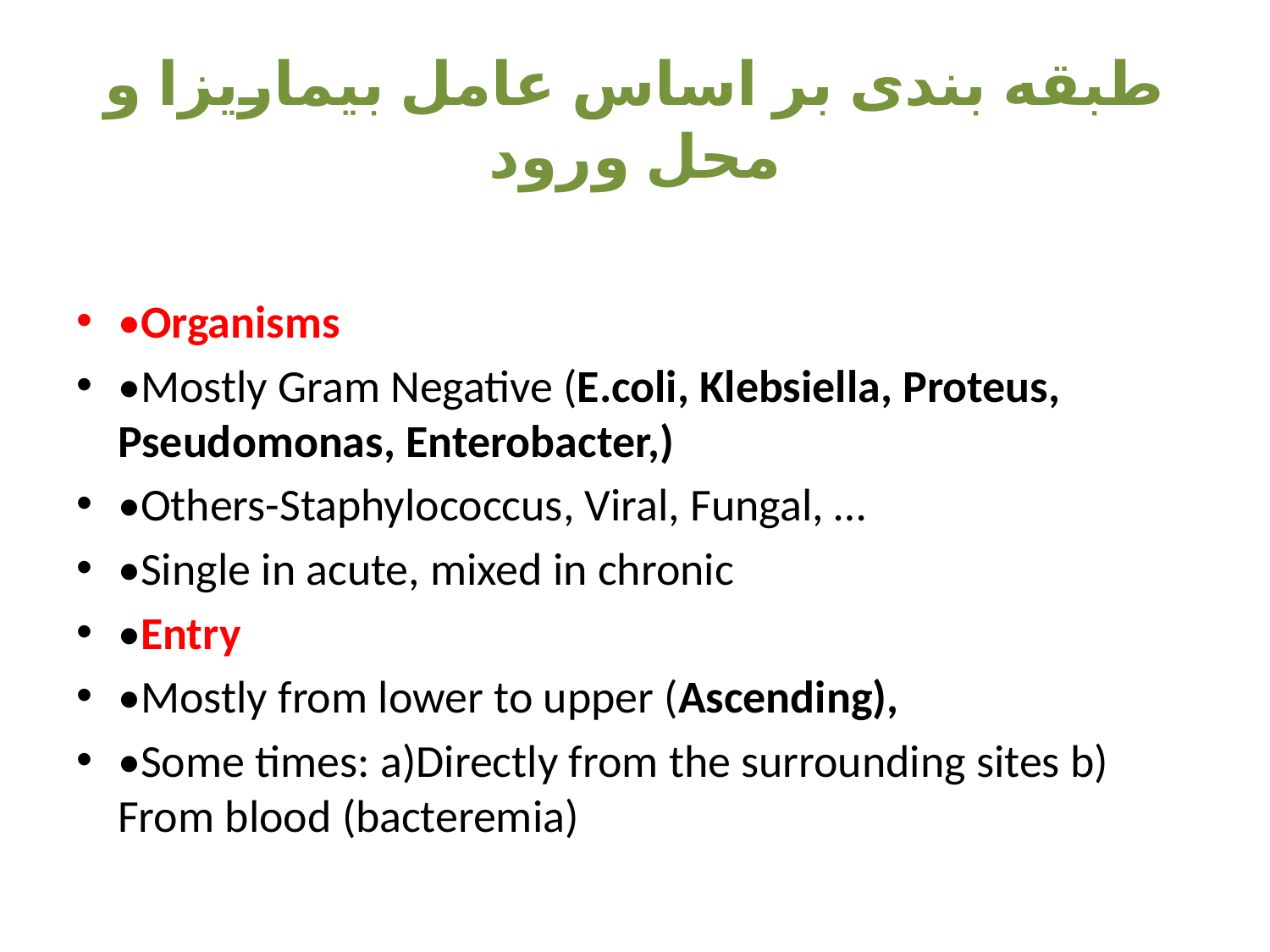

# طبقه بندی بر اساس عامل بیماریزا و محل ورود

•Organisms
•Mostly Gram Negative (E.coli, Klebsiella, Proteus, Pseudomonas, Enterobacter,)
•Others-Staphylococcus, Viral, Fungal, …
•Single in acute, mixed in chronic
•Entry
•Mostly from lower to upper (Ascending),
•Some times: a)Directly from the surrounding sites b) From blood (bacteremia)